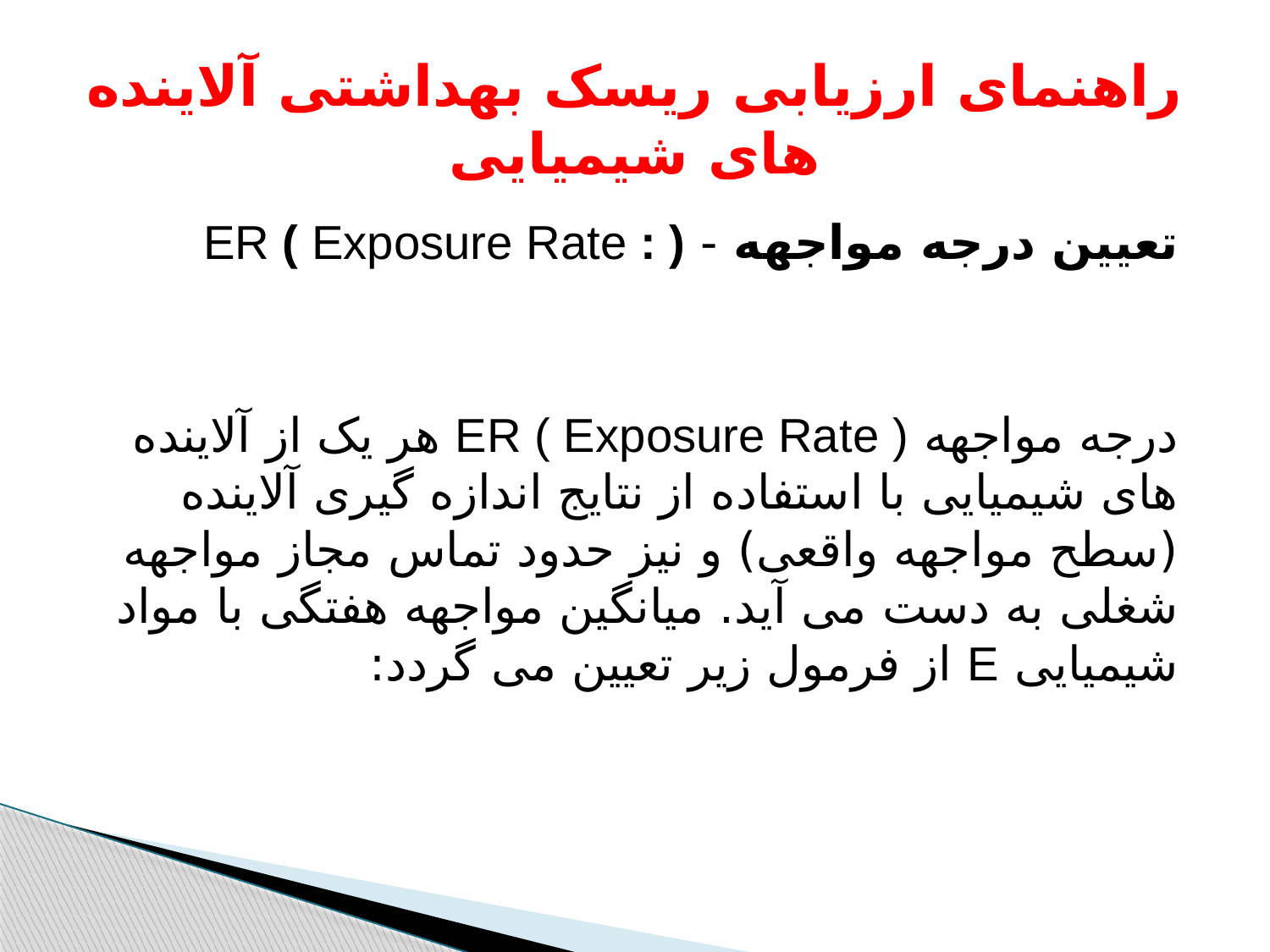

# راهنمای ارزیابی ریسک بهداشتی آلاینده های شیمیایی
تعیین درجه مواجهه - ER ( Exposure Rate : )

درجه مواجهه ER ( Exposure Rate ) هر یک از آلاینده های شیمیایی با استفاده از نتایج اندازه گیری آلاینده (سطح مواجهه واقعی) و نیز حدود تماس مجاز مواجهه شغلی به دست می آید. میانگین مواجهه هفتگی با مواد شیمیایی E از فرمول زیر تعیین می گردد: